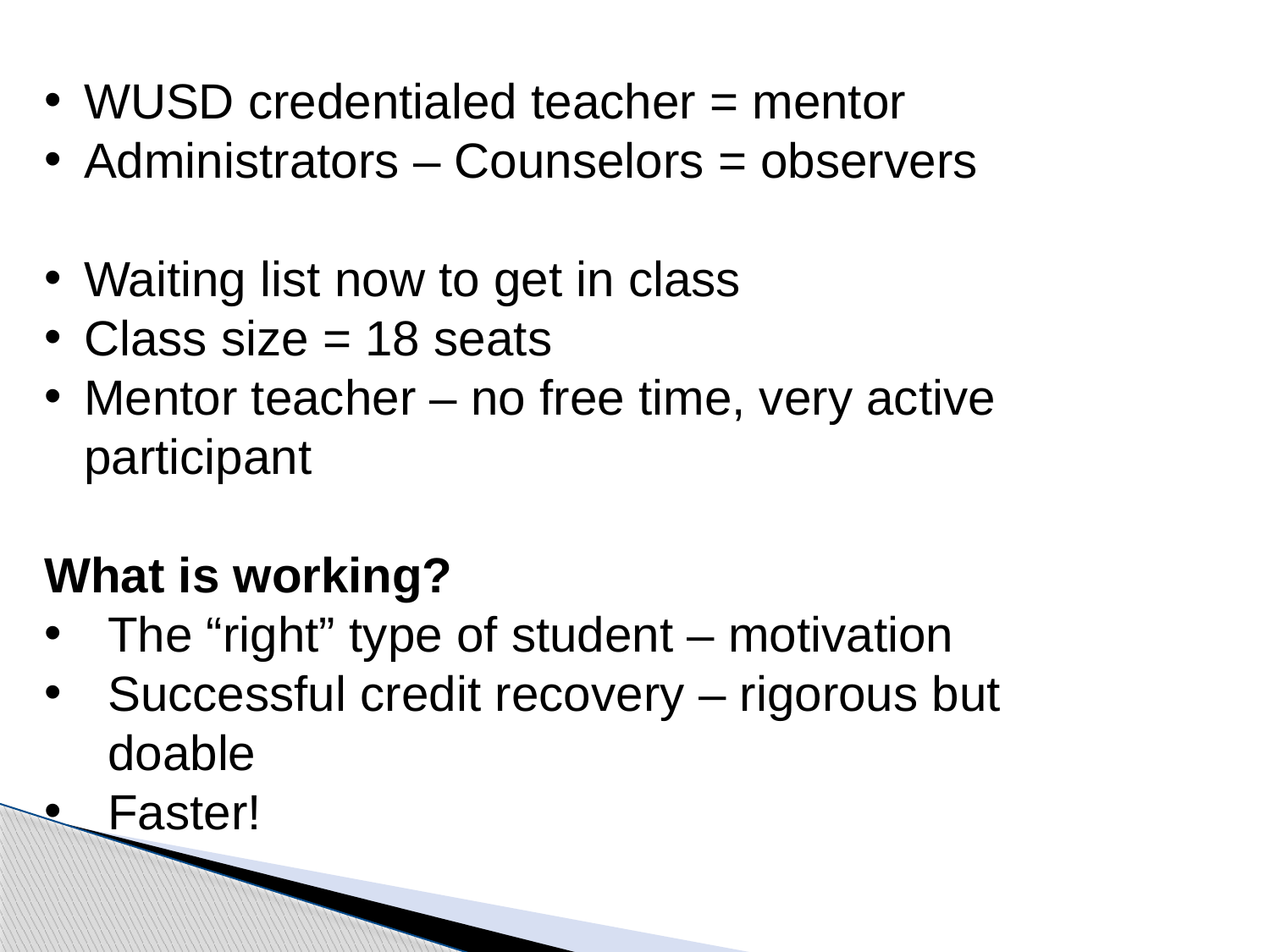

WUSD credentialed teacher = mentor
Administrators – Counselors = observers

Waiting list now to get in class
Class size = 18 seats
Mentor teacher – no free time, very active participant

What is working?
The “right” type of student – motivation
Successful credit recovery – rigorous but doable
Faster!